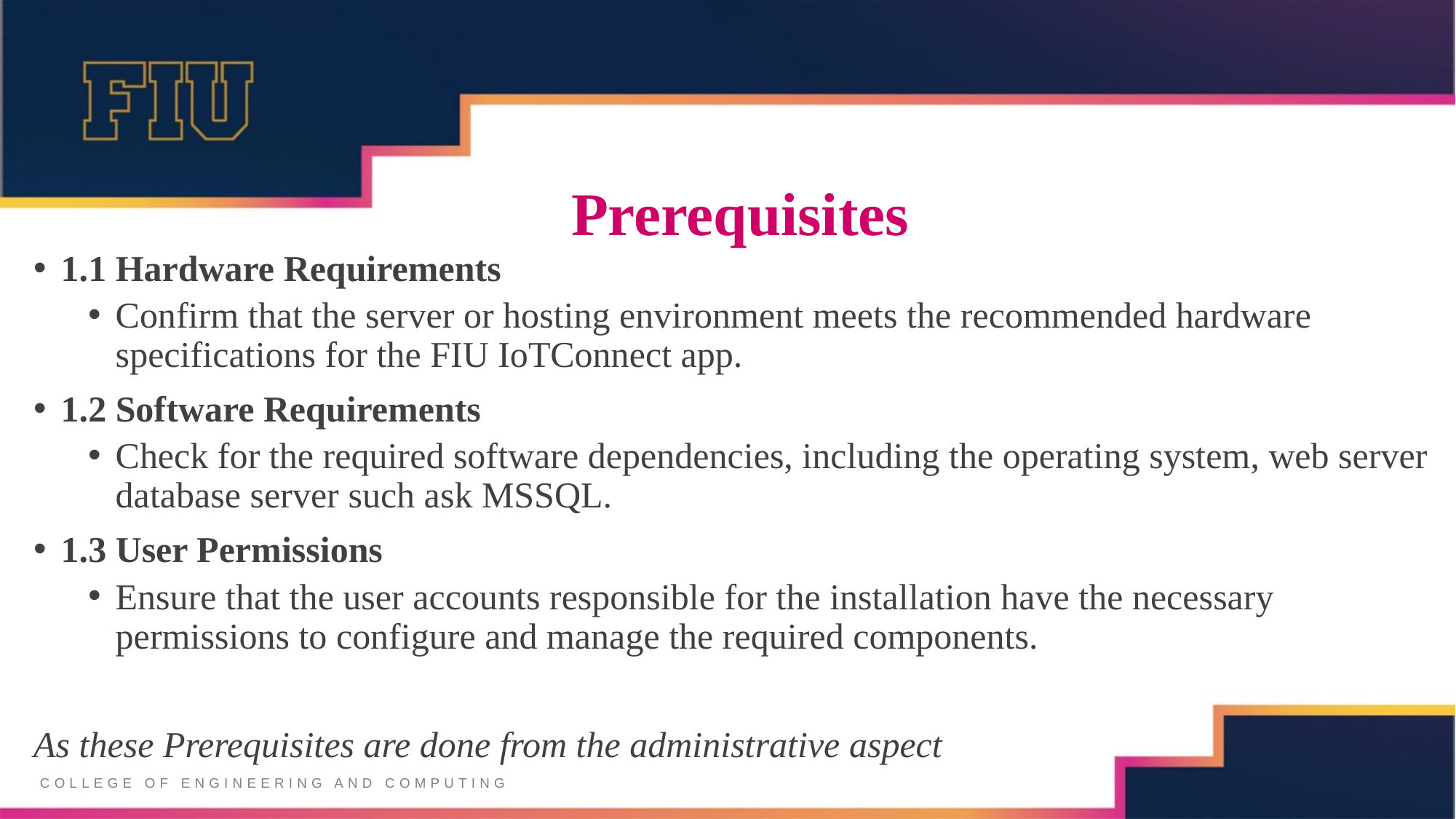

# Prerequisites
1.1 Hardware Requirements
Confirm that the server or hosting environment meets the recommended hardware specifications for the FIU IoTConnect app.
1.2 Software Requirements
Check for the required software dependencies, including the operating system, web server database server such ask MSSQL.
1.3 User Permissions
Ensure that the user accounts responsible for the installation have the necessary permissions to configure and manage the required components.

As these Prerequisites are done from the administrative aspect